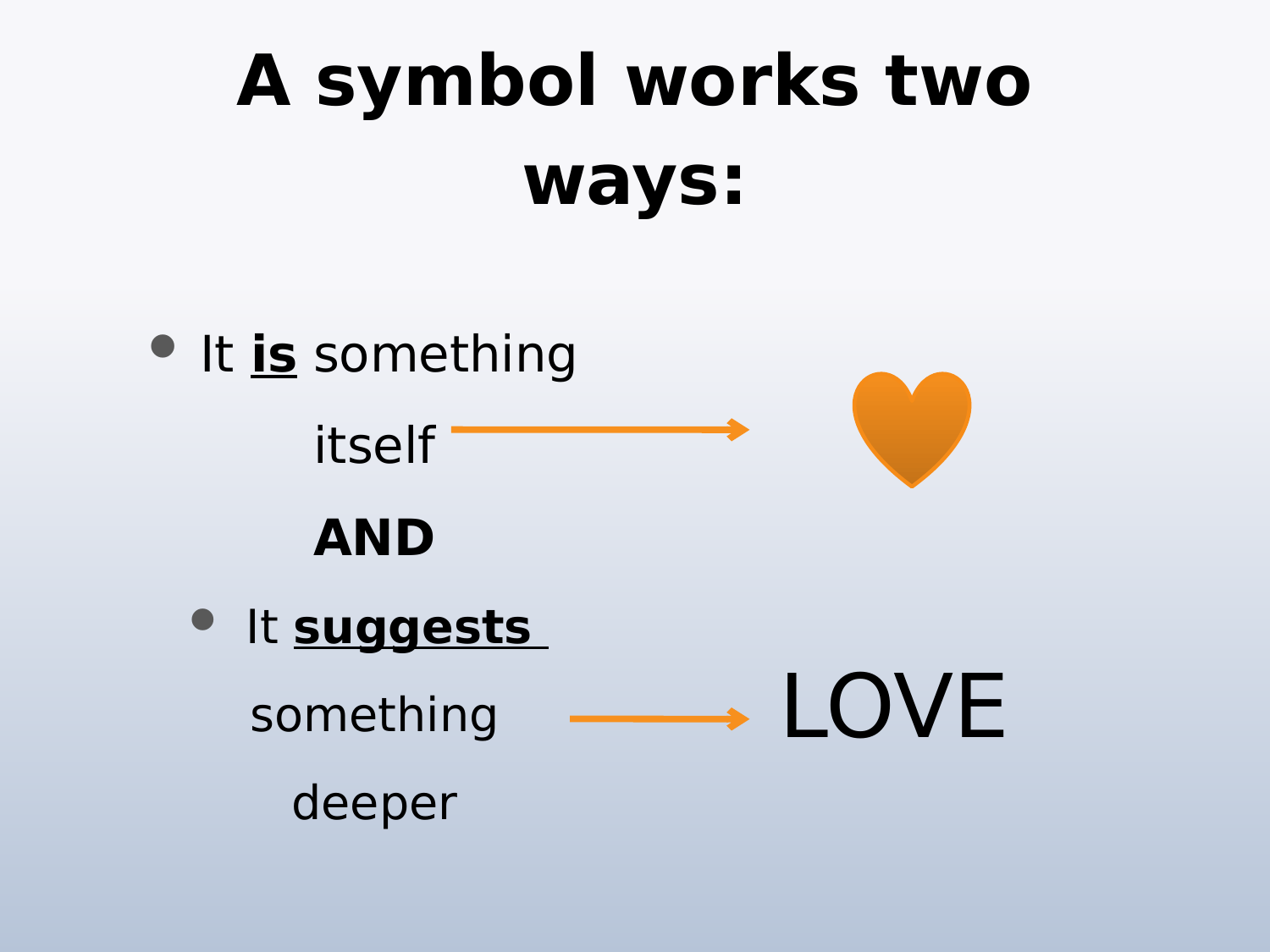

# A symbol works two ways:
It is something
itself
AND
It suggests
something
deeper

LOVE